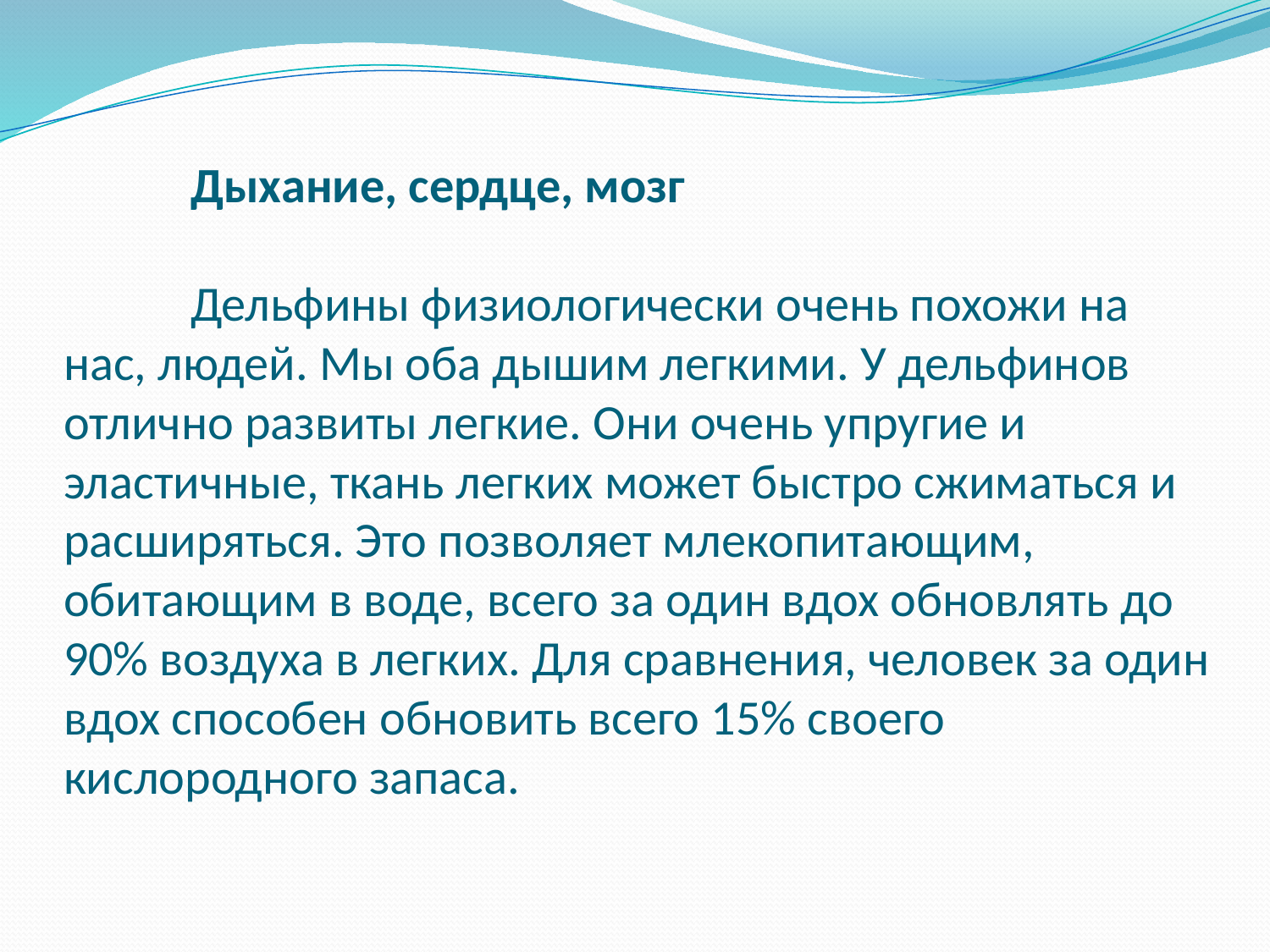

# Дыхание, сердце, мозг Дельфины физиологически очень похожи на нас, людей. Мы оба дышим легкими. У дельфинов отлично развиты легкие. Они очень упругие и эластичные, ткань легких может быстро сжиматься и расширяться. Это позволяет млекопитающим, обитающим в воде, всего за один вдох обновлять до 90% воздуха в легких. Для сравнения, человек за один вдох способен обновить всего 15% своего кислородного запаса.